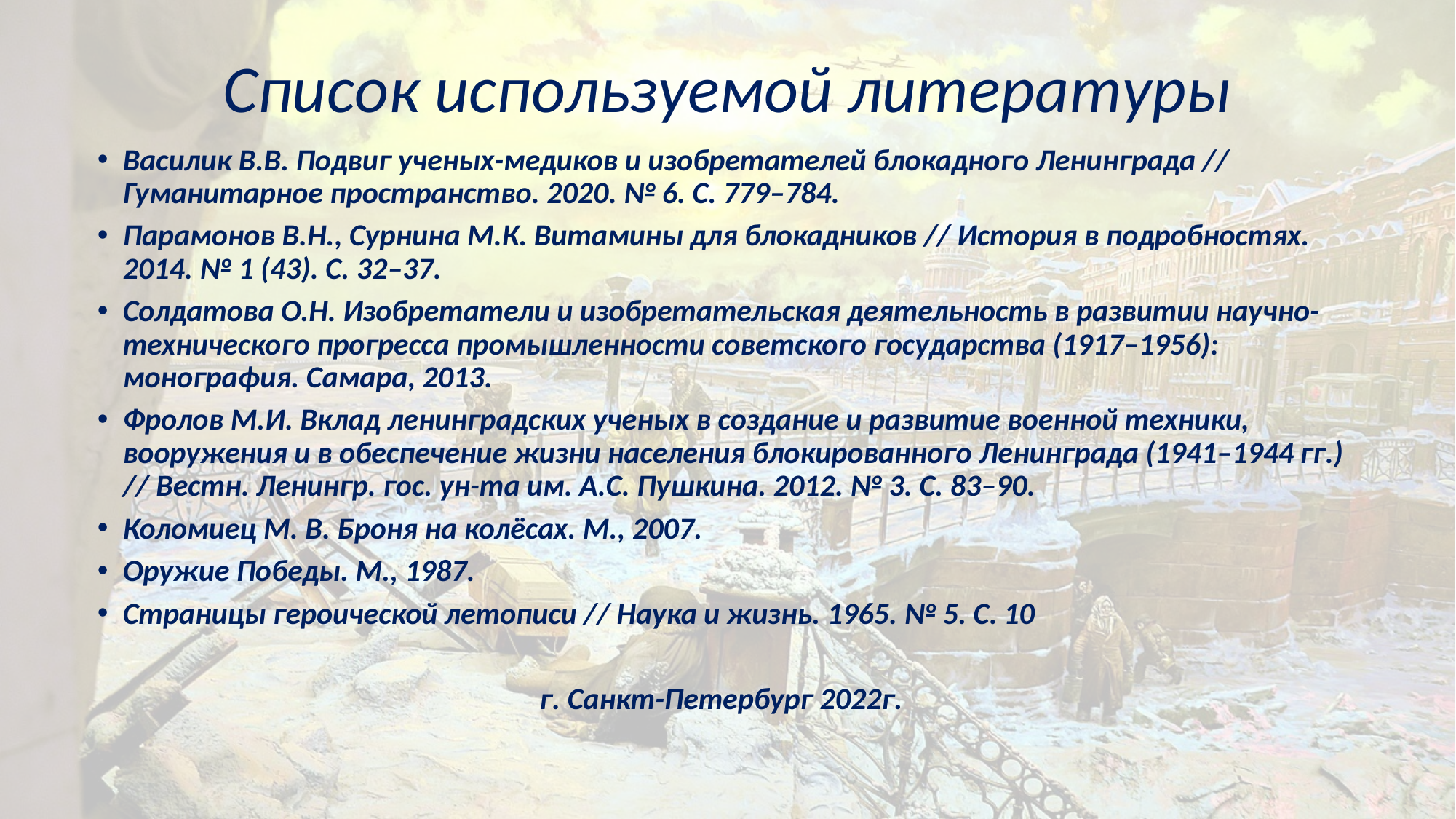

# Список используемой литературы
Василик В.В. Подвиг ученых-медиков и изобретателей блокадного Ленинграда // Гуманитарное пространство. 2020. № 6. С. 779–784.
Парамонов В.Н., Сурнина М.К. Витамины для блокадников // История в подробностях. 2014. № 1 (43). С. 32–37.
Солдатова О.Н. Изобретатели и изобретательская деятельность в развитии научно-технического прогресса промышленности советского государства (1917–1956): монография. Самара, 2013.
Фролов М.И. Вклад ленинградских ученых в создание и развитие военной техники, вооружения и в обеспечение жизни населения блокированного Ленинграда (1941–1944 гг.) // Вестн. Ленингр. гос. ун-та им. А.С. Пушкина. 2012. № 3. С. 83–90.
Коломиец М. В. Броня на колёсах. М., 2007.
Оружие Победы. М., 1987.
Страницы героической летописи // Наука и жизнь. 1965. № 5. С. 10

г. Санкт-Петербург 2022г.